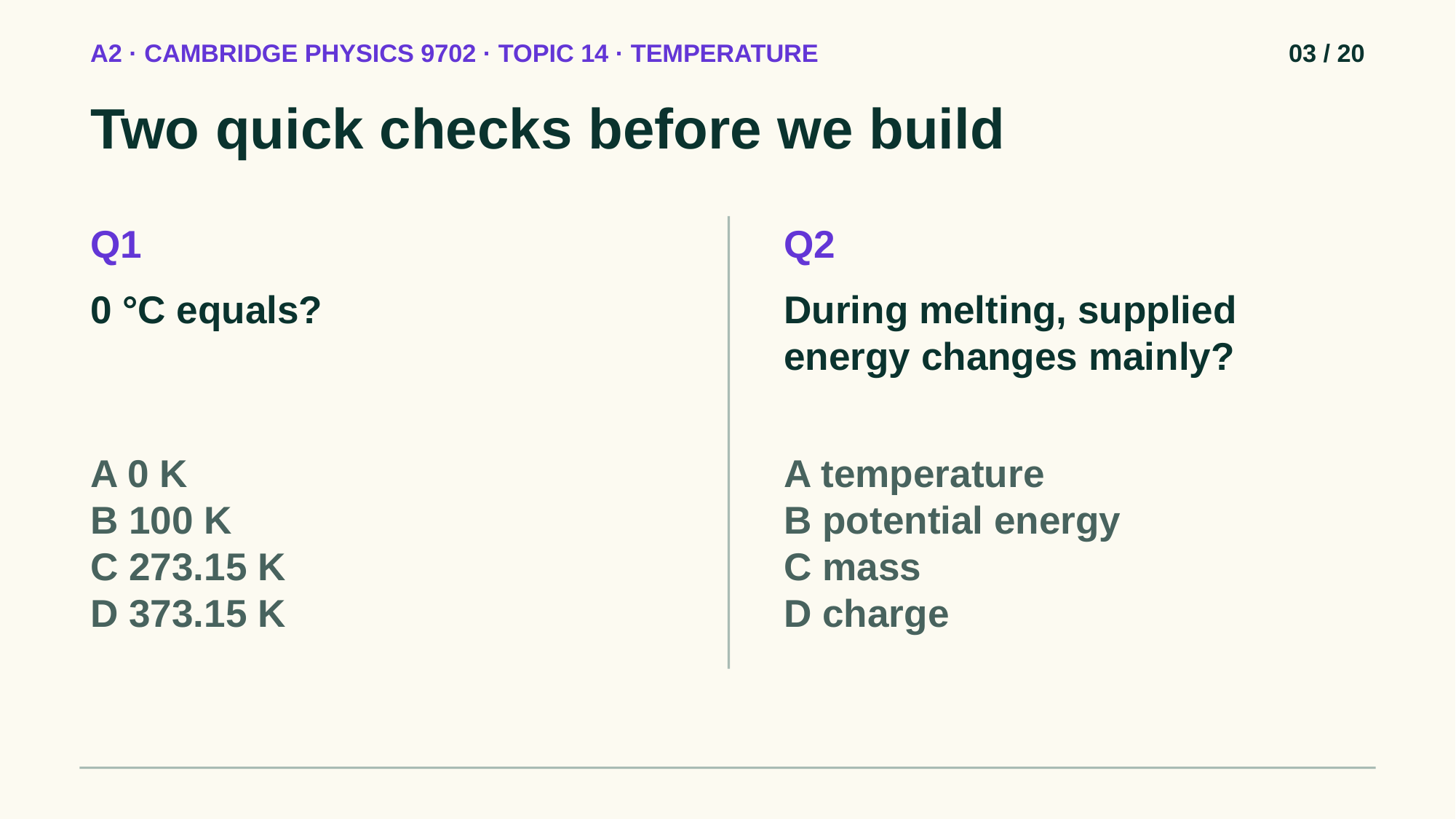

A2 · CAMBRIDGE PHYSICS 9702 · TOPIC 14 · TEMPERATURE
03 / 20
Two quick checks before we build
Q1
Q2

0 °C equals?
During melting, supplied energy changes mainly?
A 0 K
B 100 K
C 273.15 K
D 373.15 K
A temperature
B potential energy
C mass
D charge